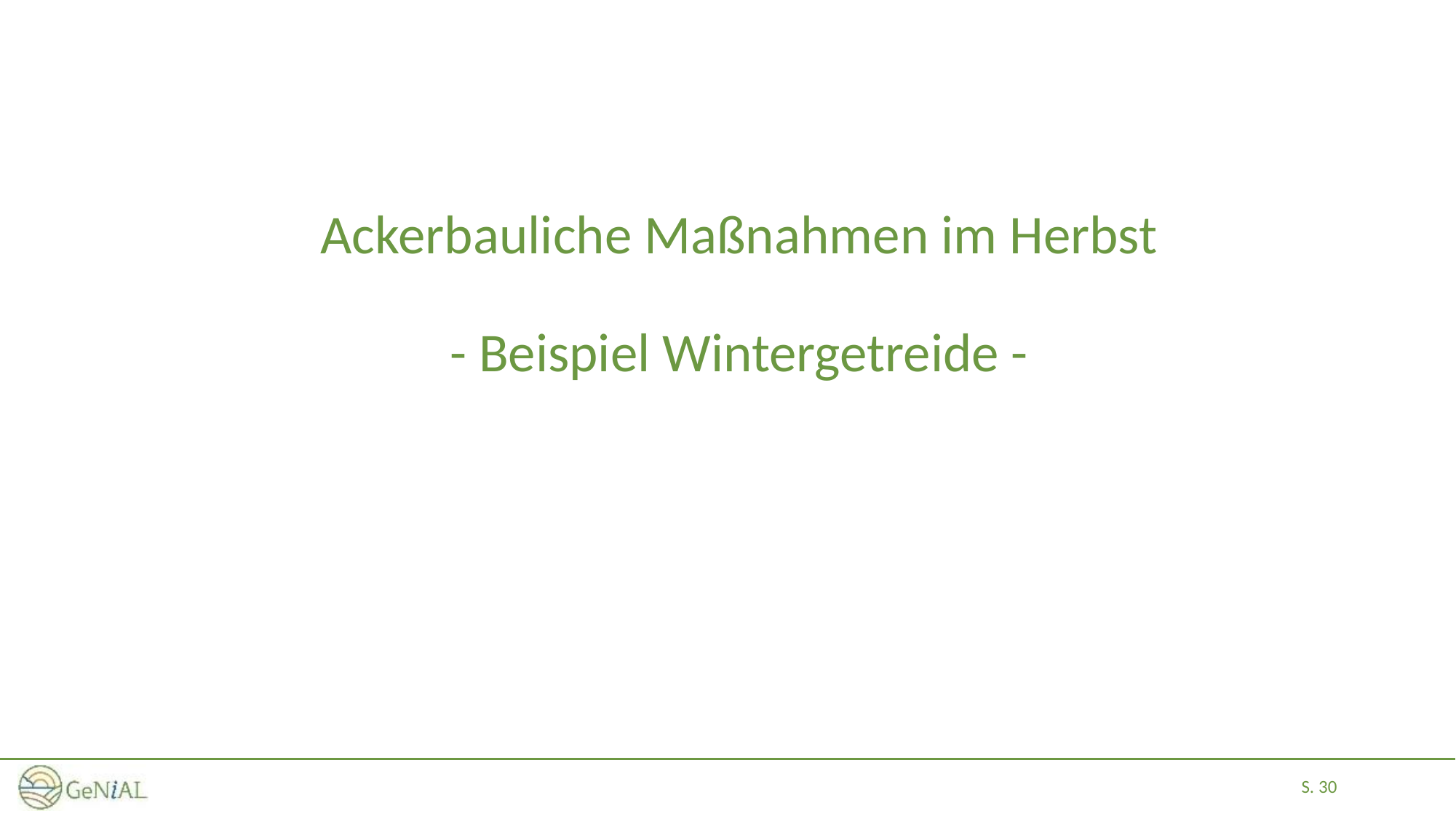

# Ackerbauliche Maßnahmen im Herbst - Beispiel Wintergetreide -